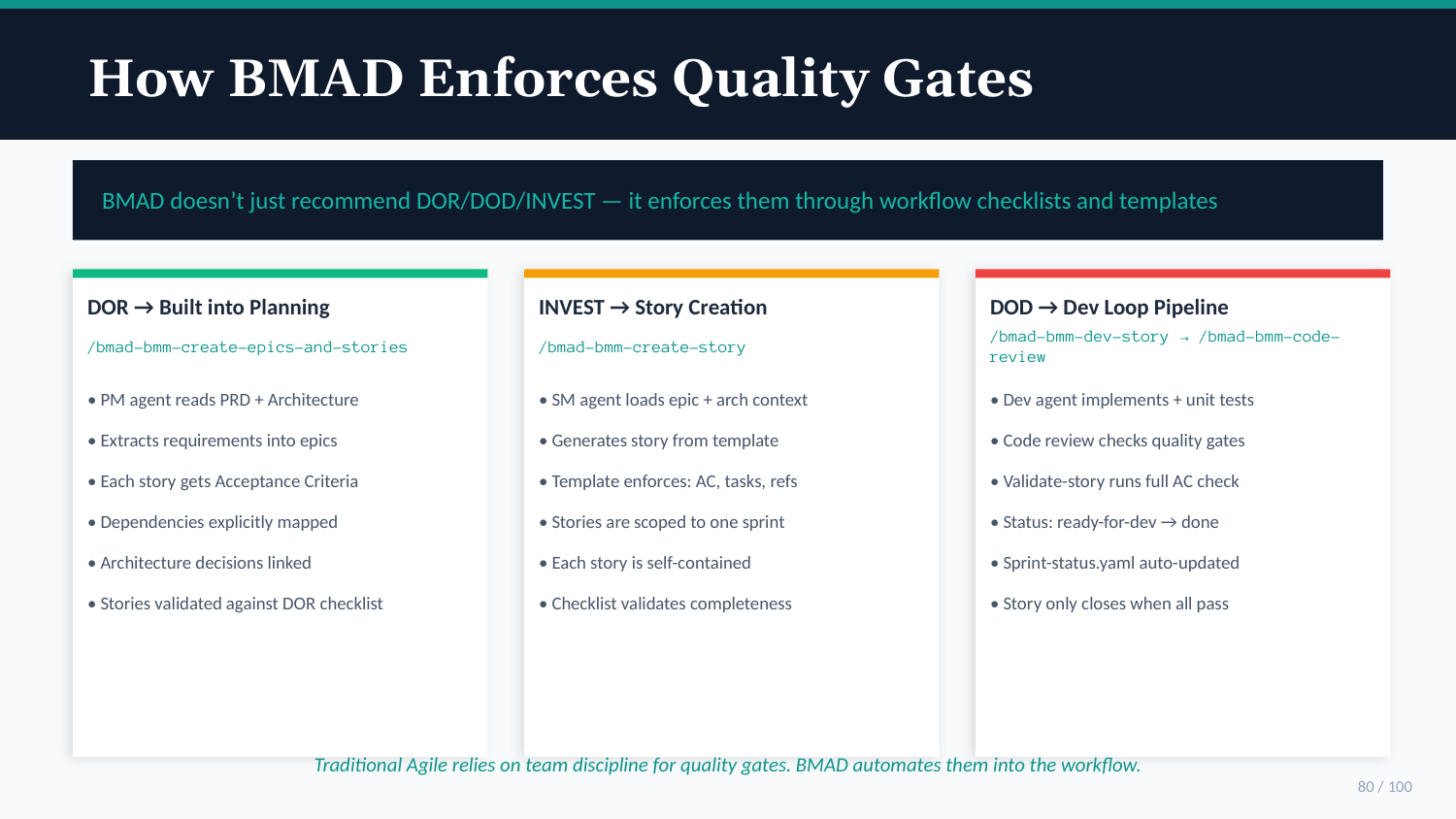

How BMAD Enforces Quality Gates

BMAD doesn’t just recommend DOR/DOD/INVEST — it enforces them through workflow checklists and templates

DOR → Built into Planning
INVEST → Story Creation
DOD → Dev Loop Pipeline
/bmad-bmm-create-epics-and-stories
/bmad-bmm-create-story
/bmad-bmm-dev-story → /bmad-bmm-code-review
• PM agent reads PRD + Architecture
• SM agent loads epic + arch context
• Dev agent implements + unit tests
• Extracts requirements into epics
• Generates story from template
• Code review checks quality gates
• Each story gets Acceptance Criteria
• Template enforces: AC, tasks, refs
• Validate-story runs full AC check
• Dependencies explicitly mapped
• Stories are scoped to one sprint
• Status: ready-for-dev → done
• Architecture decisions linked
• Each story is self-contained
• Sprint-status.yaml auto-updated
• Stories validated against DOR checklist
• Checklist validates completeness
• Story only closes when all pass
Traditional Agile relies on team discipline for quality gates. BMAD automates them into the workflow.
80 / 100